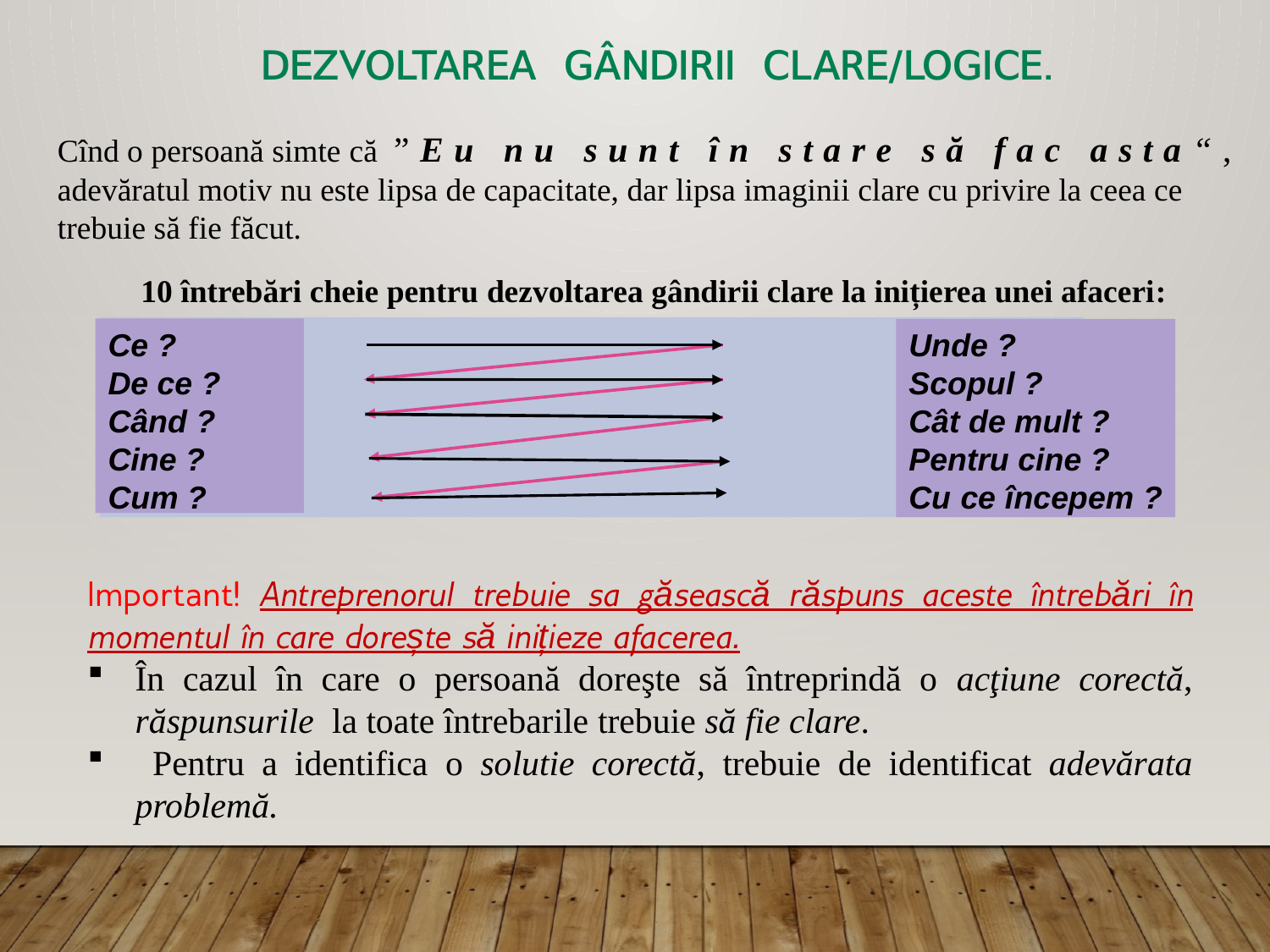

DEZVOLTAREA  GÂNDIRII  CLARE/LOGICE.

Cînd o persoană simte că  ”Eu nu sunt în stare să fac asta“, adevăratul motiv nu este lipsa de capacitate, dar lipsa imaginii clare cu privire la ceea ce trebuie să fie făcut.

10 întrebări cheie pentru dezvoltarea gândirii clare la inițierea unei afaceri:

Ce ?
De ce ?
Când ?
Cine ?
Cum ?

Unde ?
Scopul ?
Cât de mult ?
Pentru cine ?
Cu ce începem ?
Important! Antreprenorul trebuie sa găsească răspuns aceste întrebări în momentul în care dorește să inițieze afacerea.
În cazul în care o persoană doreşte să întreprindă o acţiune corectă, răspunsurile  la toate întrebarile trebuie să fie clare.
 Pentru a identifica o solutie corectă, trebuie de identificat adevărata problemă.